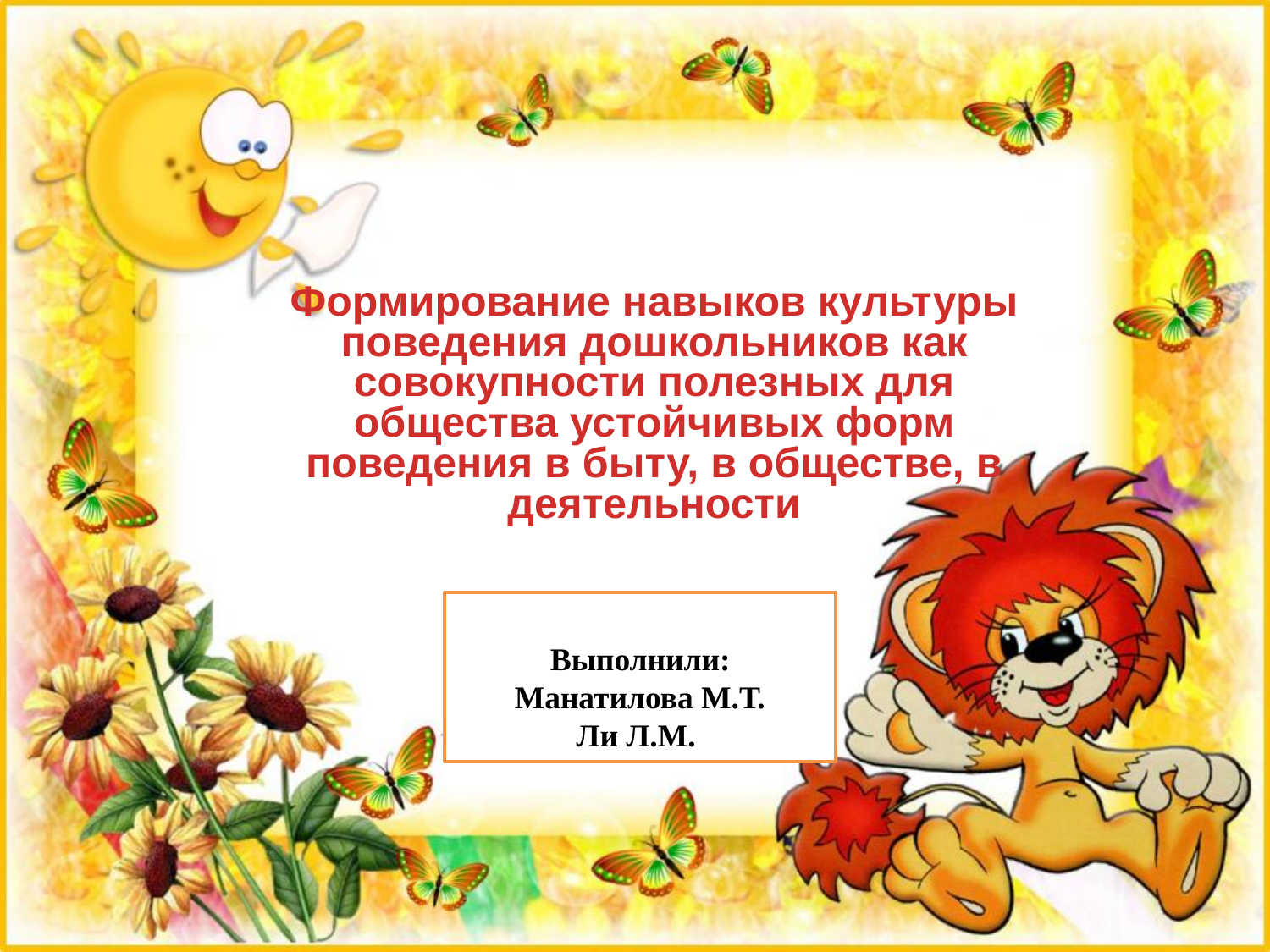

Формирование навыков культуры поведения дошкольников как совокупности полезных для общества устойчивых форм поведения в быту, в обществе, в деятельности

Выполнили:
Манатилова М.Т.
Ли Л.М.